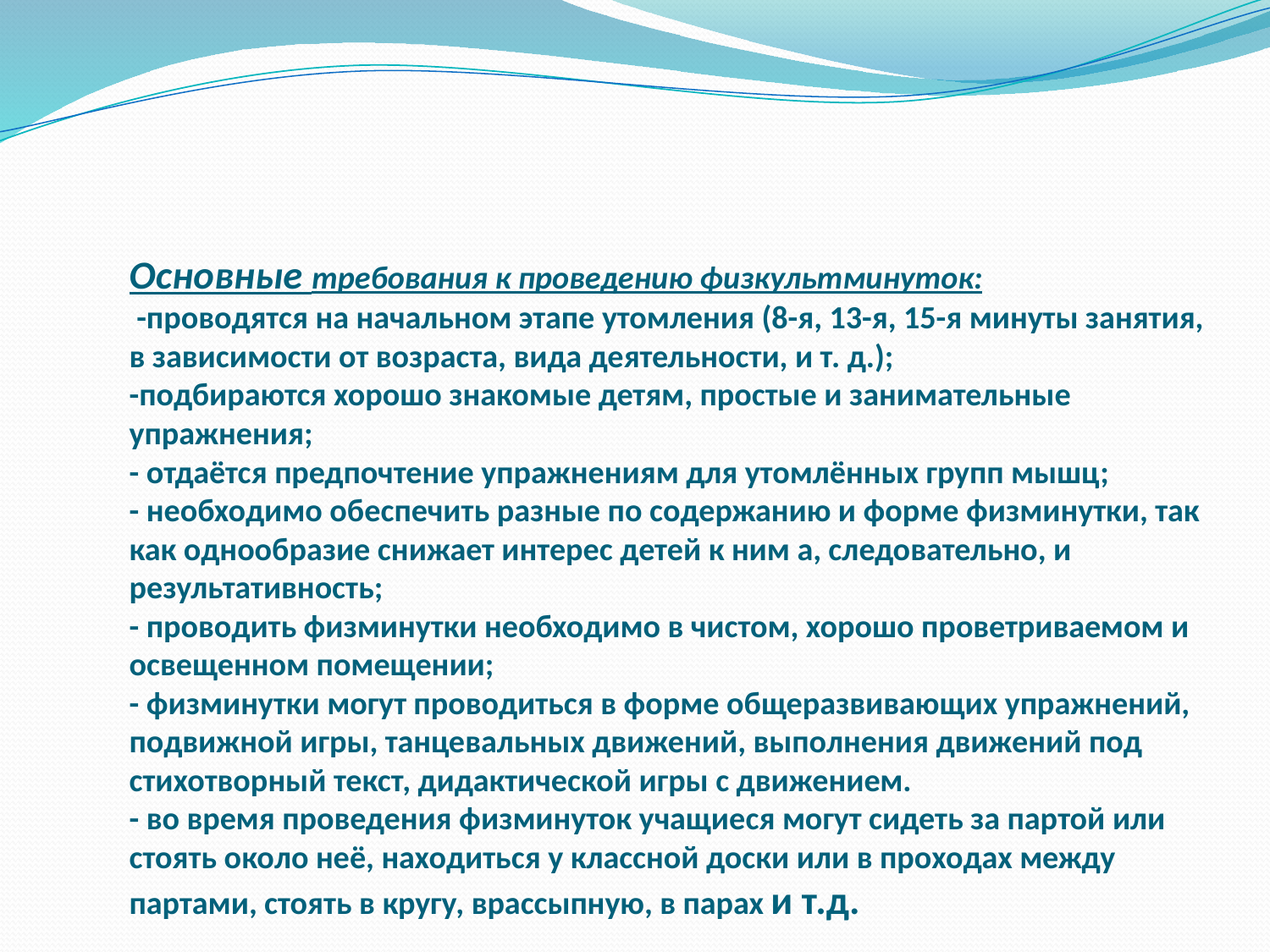

# Основные требования к проведению физкультминуток: -проводятся на начальном этапе утомления (8-я, 13-я, 15-я минуты занятия, в зависимости от возраста, вида деятельности, и т. д.); -подбираются хорошо знакомые детям, простые и занимательные упражнения; - отдаётся предпочтение упражнениям для утомлённых групп мышц; - необходимо обеспечить разные по содержанию и форме физминутки, так как однообразие снижает интерес детей к ним а, следовательно, и результативность; - проводить физминутки необходимо в чистом, хорошо проветриваемом и освещенном помещении; - физминутки могут проводиться в форме общеразвивающих упражнений, подвижной игры, танцевальных движений, выполнения движений под стихотворный текст, дидактической игры с движением. - во время проведения физминуток учащиеся могут сидеть за партой или стоять около неё, находиться у классной доски или в проходах между партами, стоять в кругу, врассыпную, в парах и т.д.